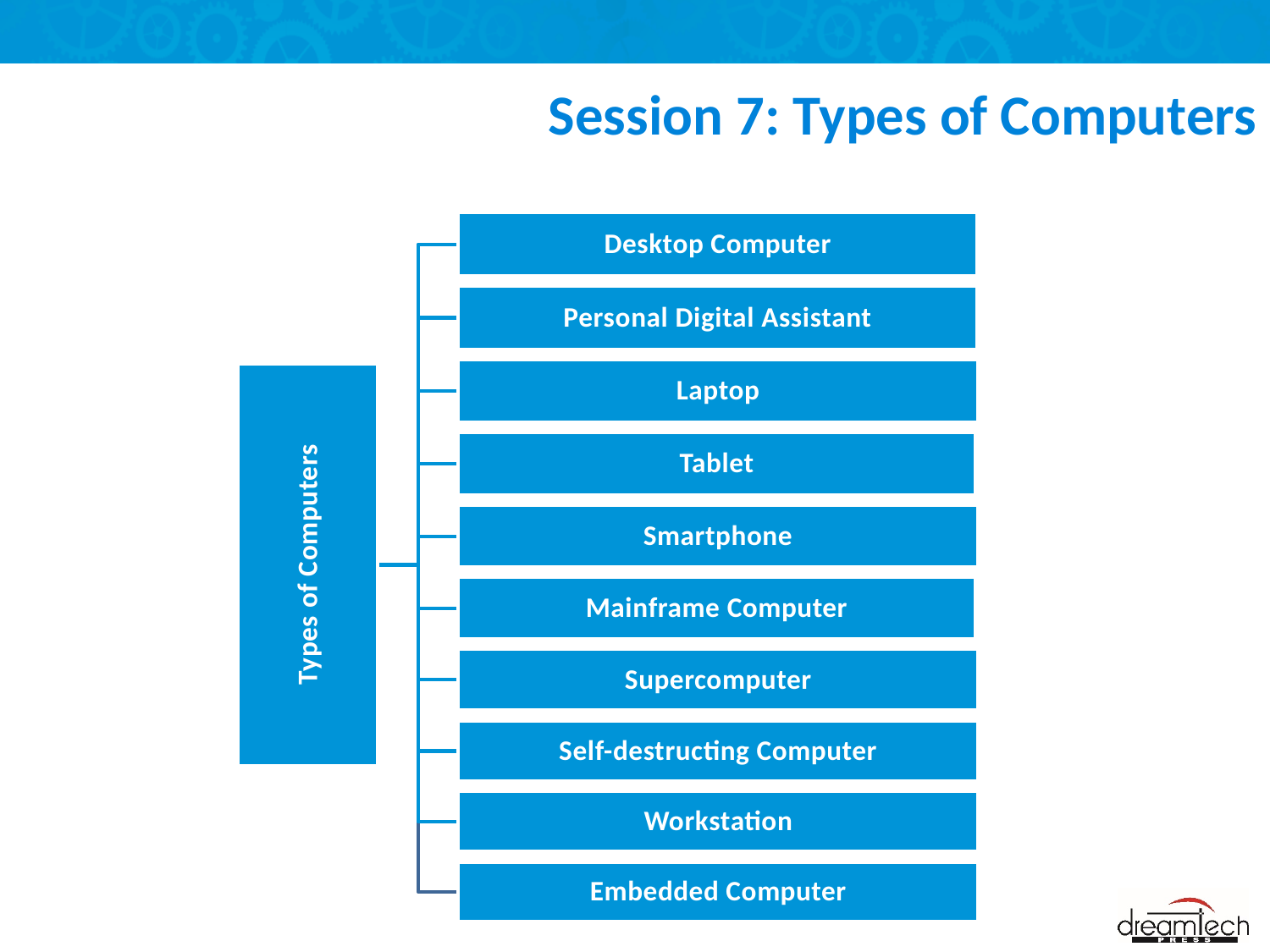

# Session 7: Types of Computers

Types of Computers
Desktop Computer
Personal Digital Assistant
Laptop
Tablet
Smartphone
Mainframe Computer
Supercomputer
Self-destructing Computer
Workstation
Embedded Computer